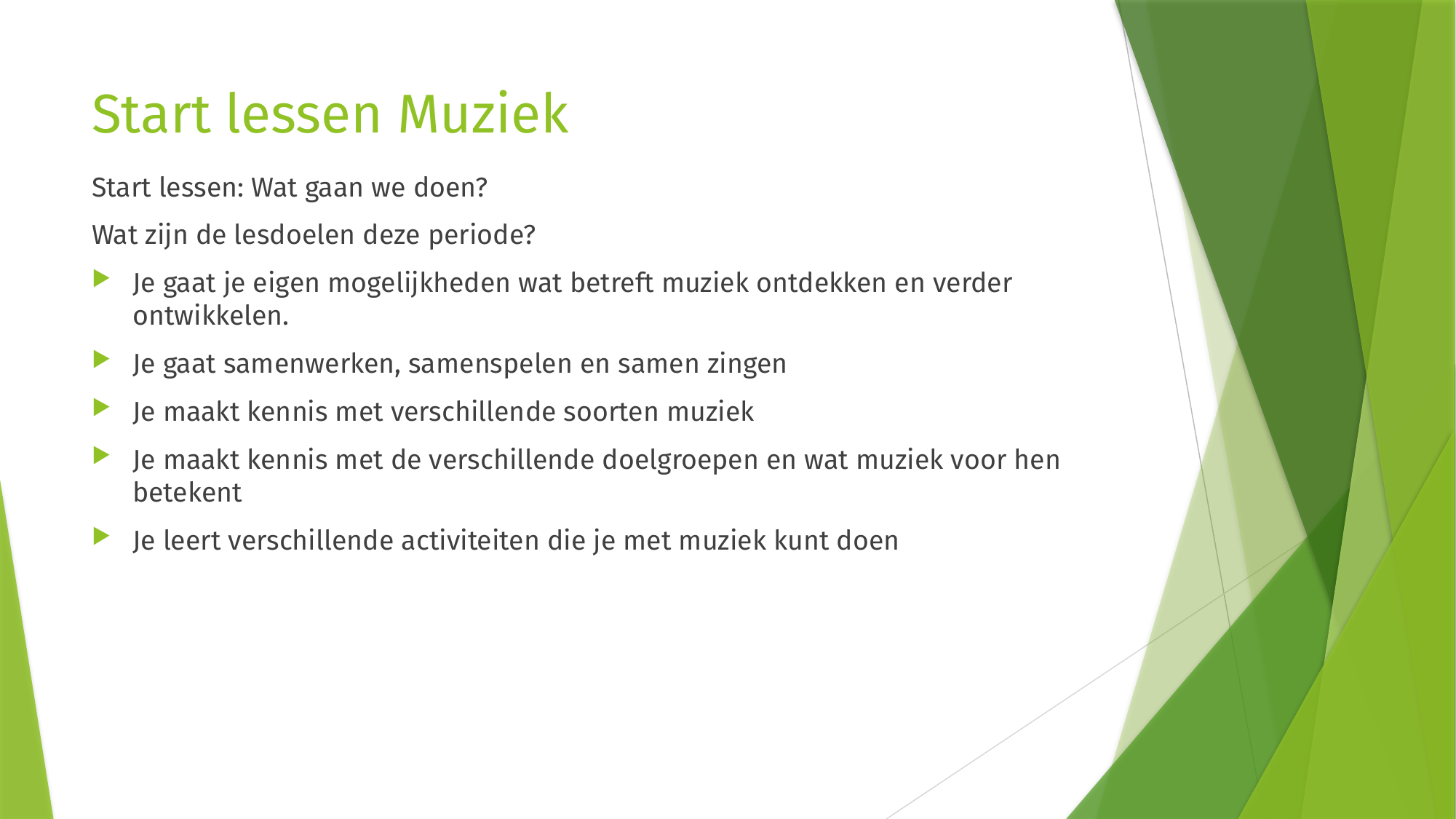

# Start lessen Muziek
Start lessen: Wat gaan we doen?
Wat zijn de lesdoelen deze periode?
Je gaat je eigen mogelijkheden wat betreft muziek ontdekken en verder ontwikkelen.
Je gaat samenwerken, samenspelen en samen zingen
Je maakt kennis met verschillende soorten muziek
Je maakt kennis met de verschillende doelgroepen en wat muziek voor hen betekent
Je leert verschillende activiteiten die je met muziek kunt doen